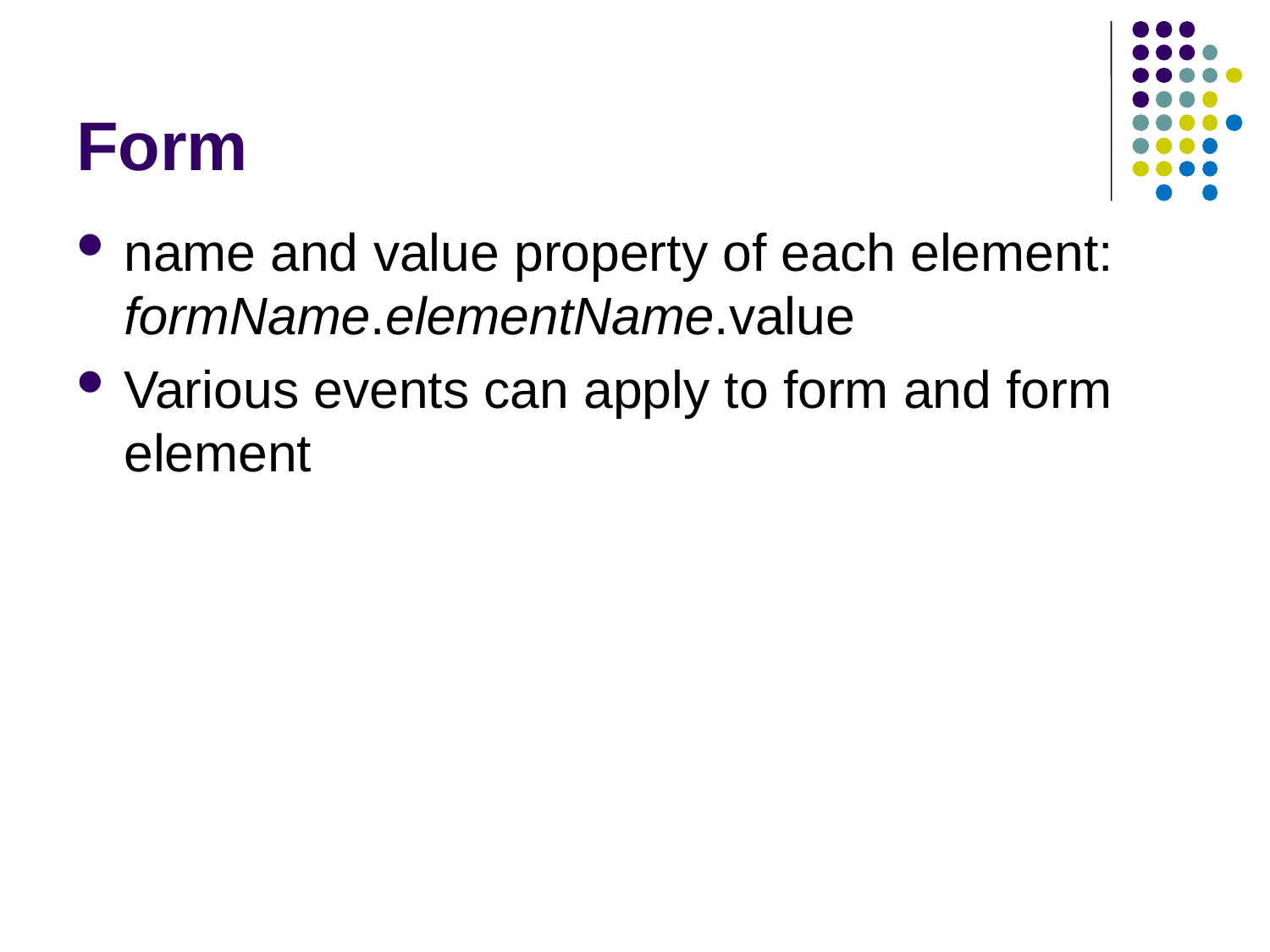

# Form
name and value property of each element:
formName.elementName.value
Various events can apply to form and form element